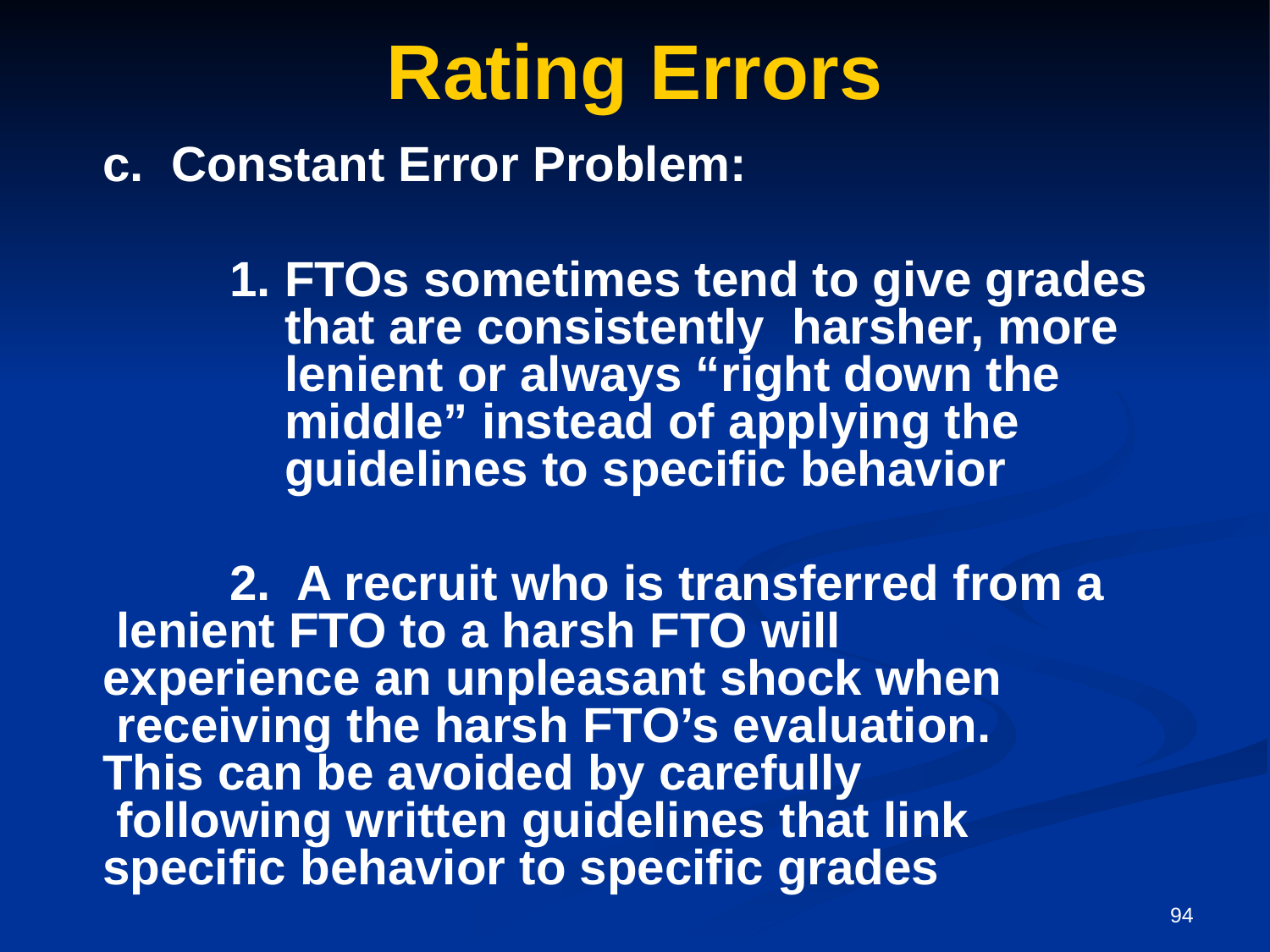

# Rating Errors
	c.  Constant Error Problem:

		1. FTOs sometimes tend to give grades 	    that are consistently  harsher, more 	    lenient or always “right down the 	   	    middle” instead of applying the 	   	    guidelines to specific behavior

		2.  A recruit who is transferred from a 	     lenient FTO to a harsh FTO will 		   experience an unpleasant shock when 	     receiving the harsh FTO’s evaluation.  	    This can be avoided by carefully 	     	     following written guidelines that link 	     specific behavior to specific grades
94